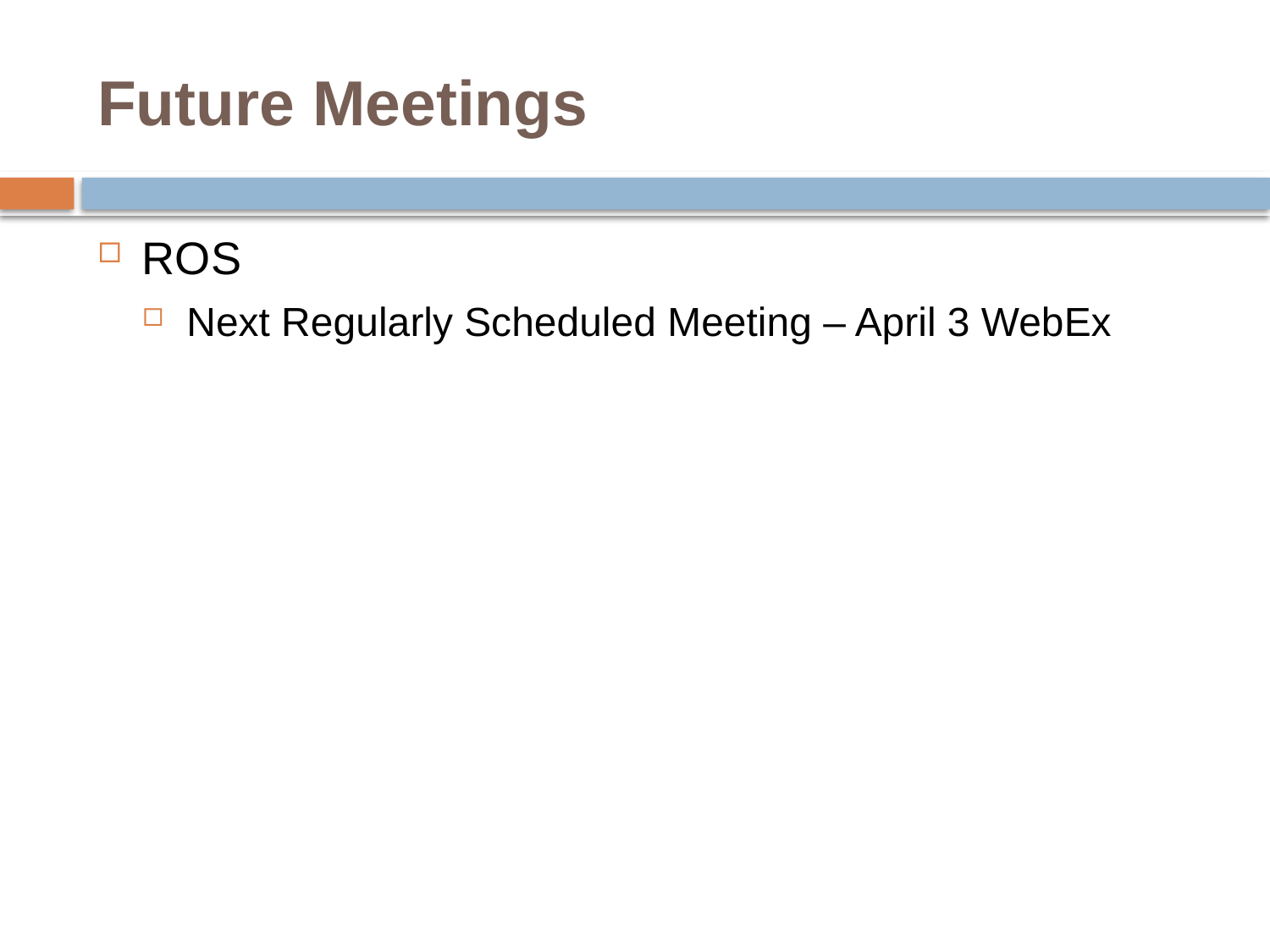

# Future Meetings
ROS
Next Regularly Scheduled Meeting – April 3 WebEx